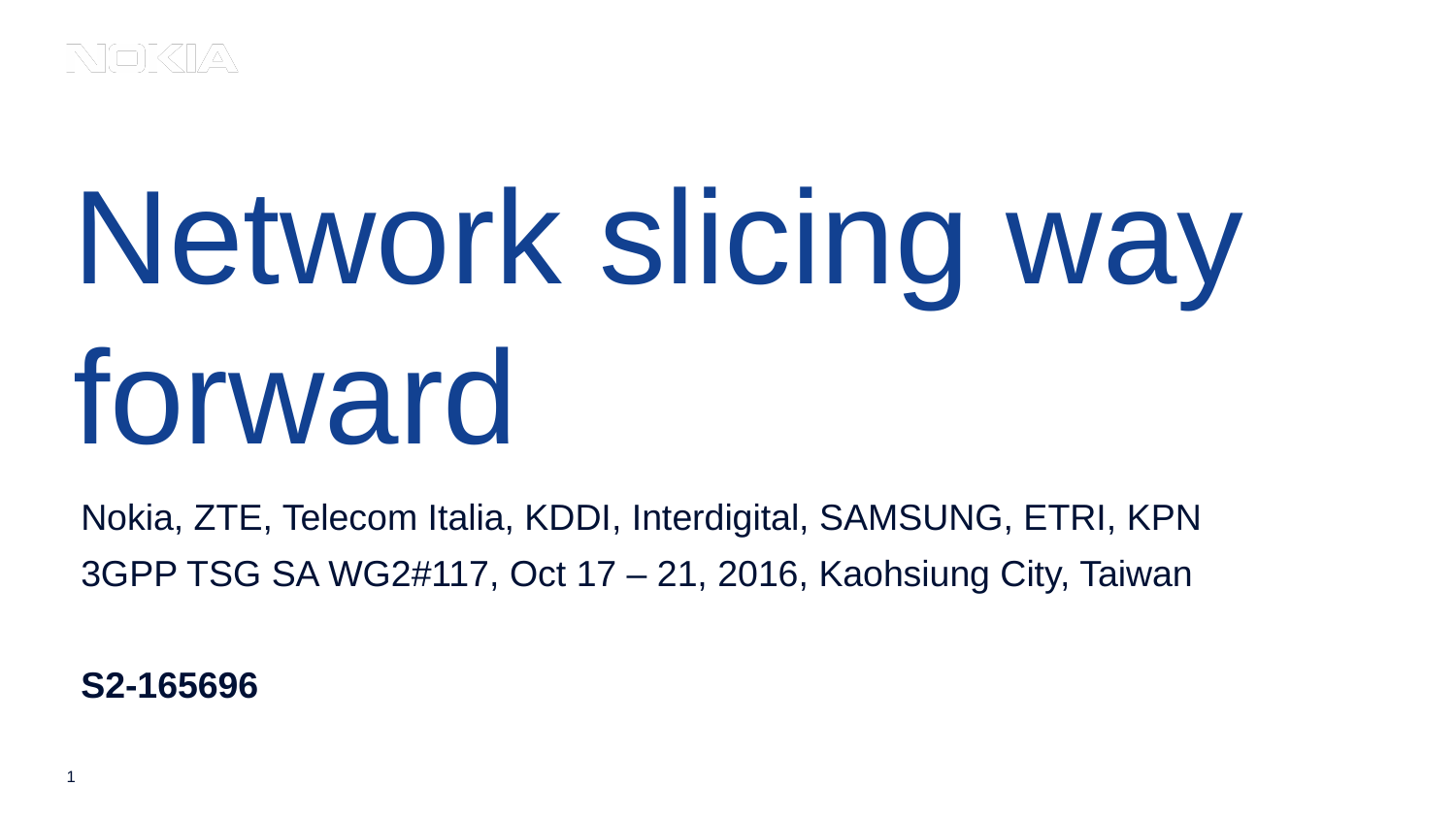

Network slicing way forward
Nokia, ZTE, Telecom Italia, KDDI, Interdigital, SAMSUNG, ETRI, KPN
3GPP TSG SA WG2#117, Oct 17 – 21, 2016, Kaohsiung City, Taiwan

S2-165696
SA2#117, Oct 17 – 21, 2016, Kaohsiung City, Taiwan    S2-165696